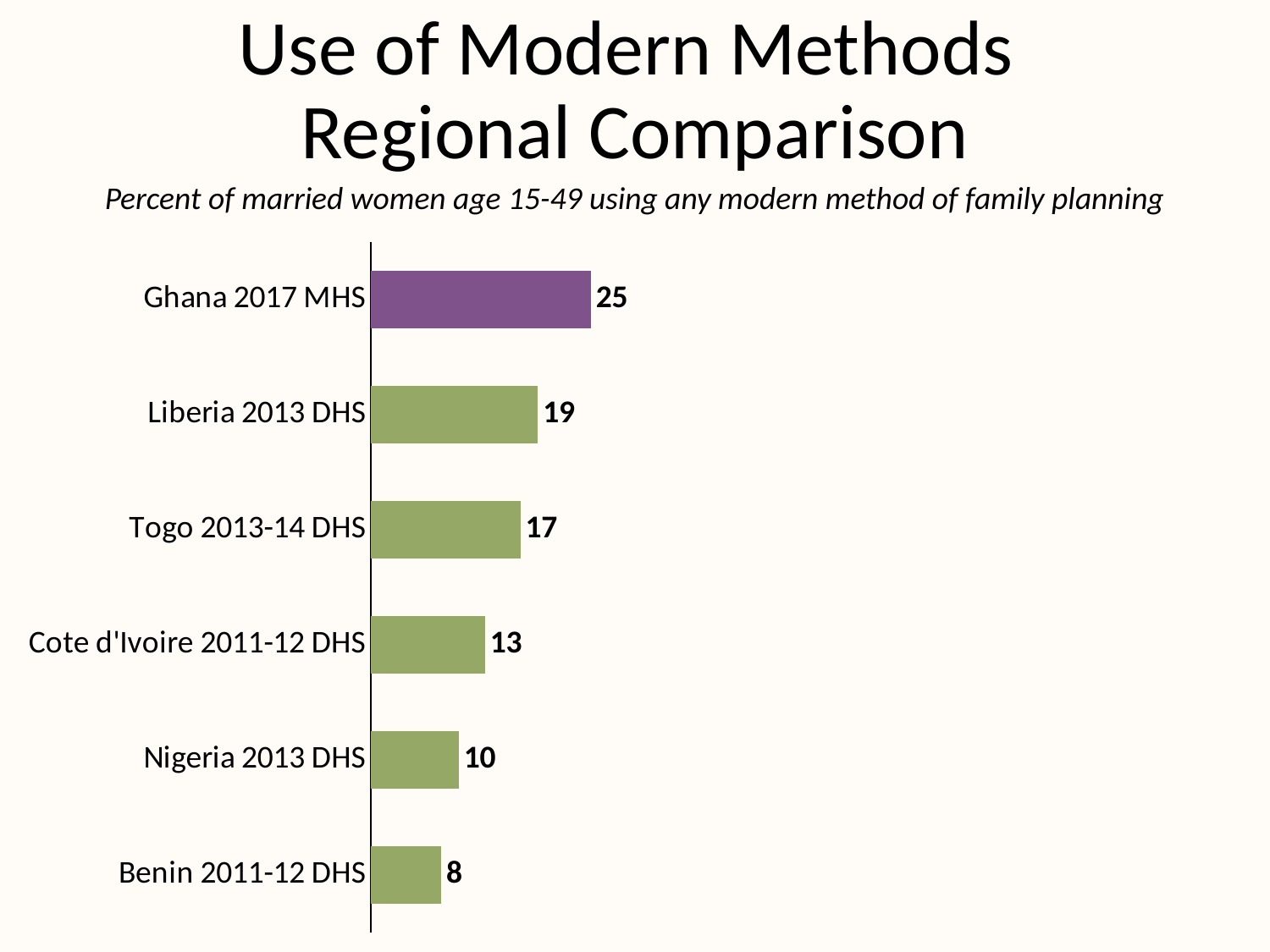

# Use of Modern Methods Regional Comparison
Percent of married women age 15-49 using any modern method of family planning

### Chart

| Category | Series 1 |
|---|---|
| Benin 2011-12 DHS | 8.0 |
| Nigeria 2013 DHS | 10.0 |
| Cote d'Ivoire 2011-12 DHS | 13.0 |
| Togo 2013-14 DHS | 17.0 |
| Liberia 2013 DHS | 19.0 |
| Ghana 2017 MHS | 25.0 |